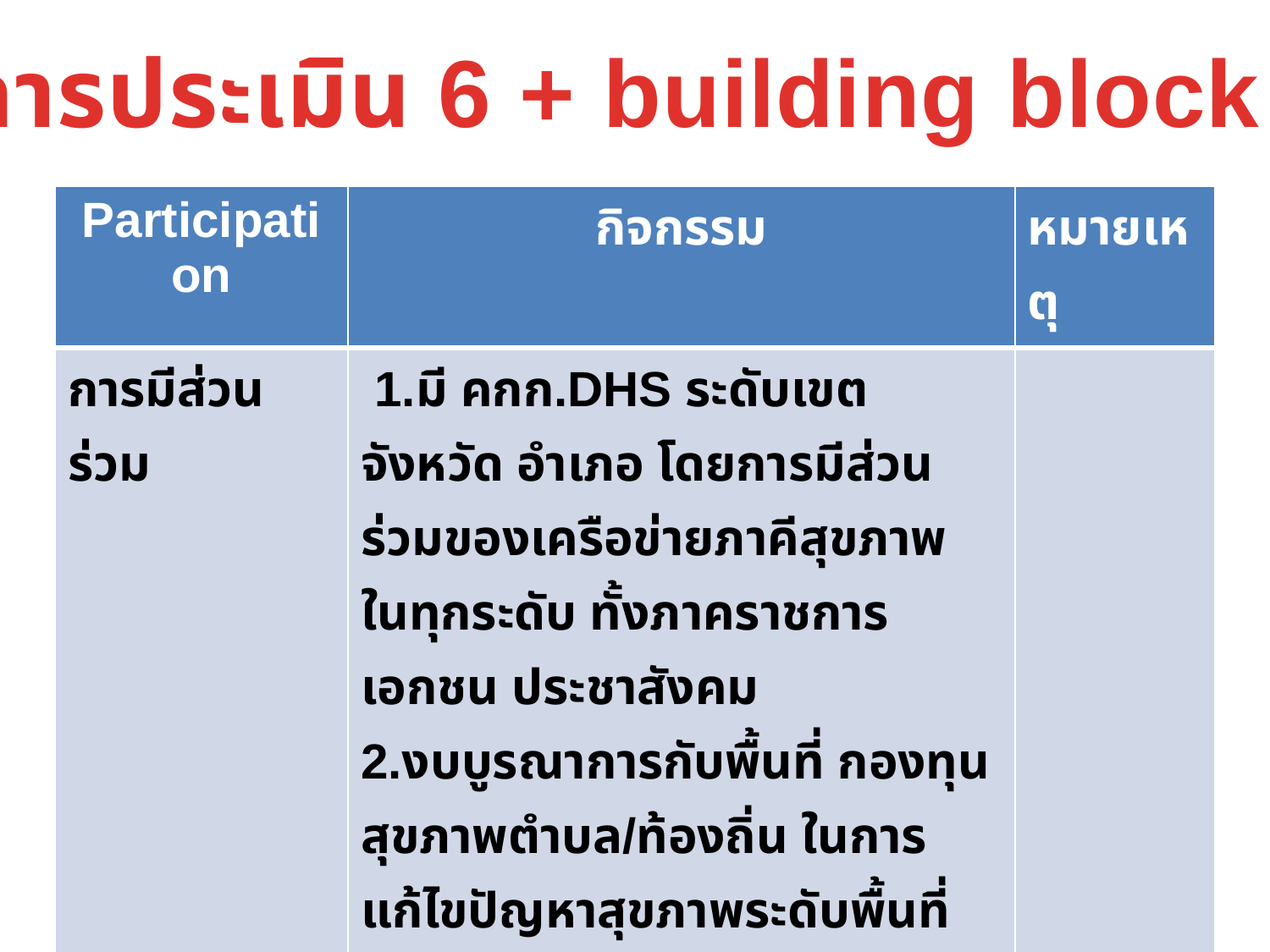

การประเมิน 6 + building block
| Participation | กิจกรรม | หมายเหตุ |
| --- | --- | --- |
| การมีส่วนร่วม | 1.มี คกก.DHS ระดับเขต จังหวัด อำเภอ โดยการมีส่วนร่วมของเครือข่ายภาคีสุขภาพ ในทุกระดับ ทั้งภาคราชการ เอกชน ประชาสังคม 2.งบบูรณาการกับพื้นที่ กองทุนสุขภาพตำบล/ท้องถิ่น ในการแก้ไขปัญหาสุขภาพระดับพื้นที่ 3. บริหารจัดการโครงการแบบมีส่วนร่วม |  |